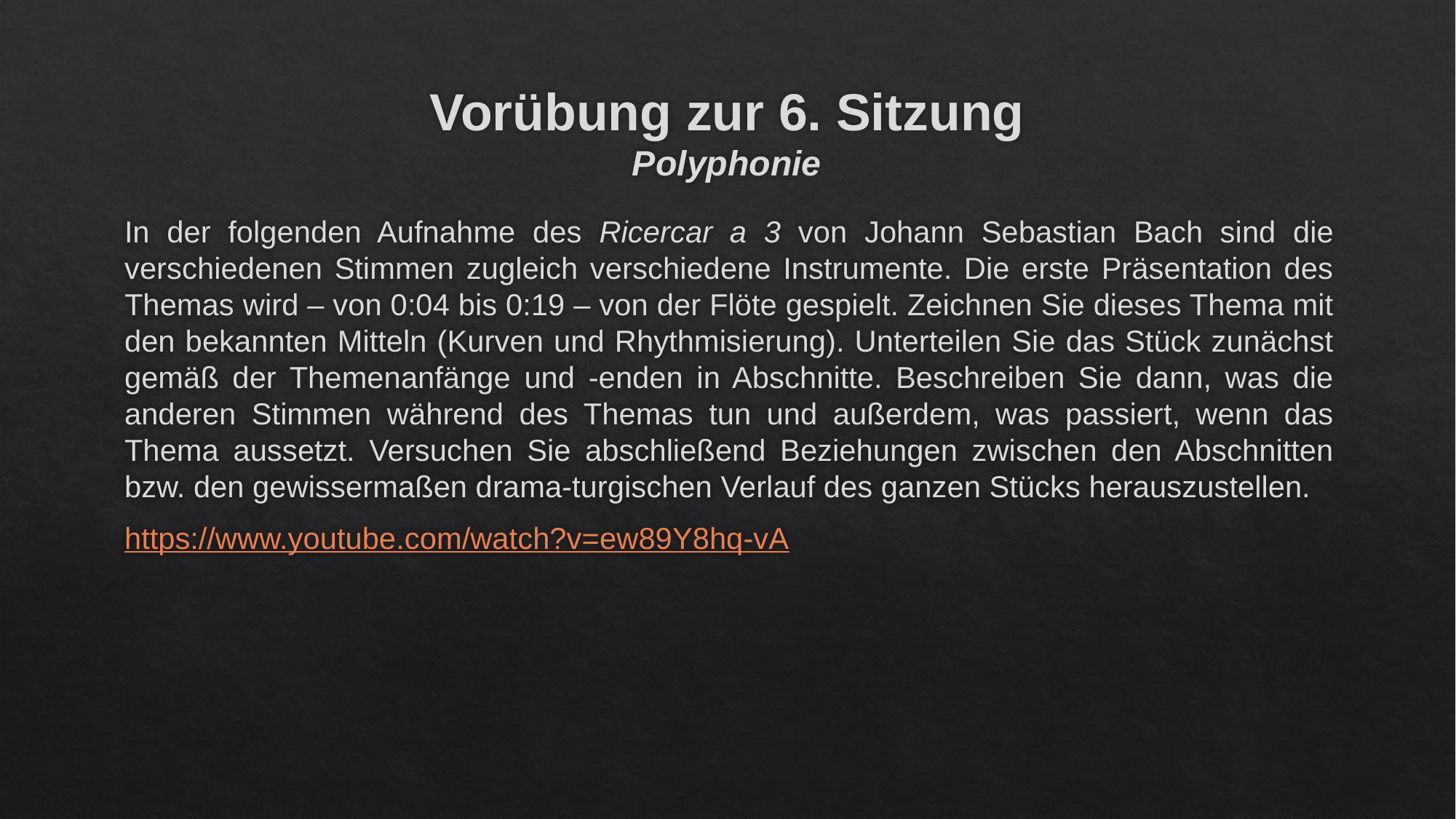

# Vorübung zur 6. Sitzung Polyphonie
In der folgenden Aufnahme des Ricercar a 3 von Johann Sebastian Bach sind die verschiedenen Stimmen zugleich verschiedene Instrumente. Die erste Präsentation des Themas wird – von 0:04 bis 0:19 – von der Flöte gespielt. Zeichnen Sie dieses Thema mit den bekannten Mitteln (Kurven und Rhythmisierung). Unterteilen Sie das Stück zunächst gemäß der Themenanfänge und -enden in Abschnitte. Beschreiben Sie dann, was die anderen Stimmen während des Themas tun und außerdem, was passiert, wenn das Thema aussetzt. Versuchen Sie abschließend Beziehungen zwischen den Abschnitten bzw. den gewissermaßen drama-turgischen Verlauf des ganzen Stücks herauszustellen.
https://www.youtube.com/watch?v=ew89Y8hq-vA